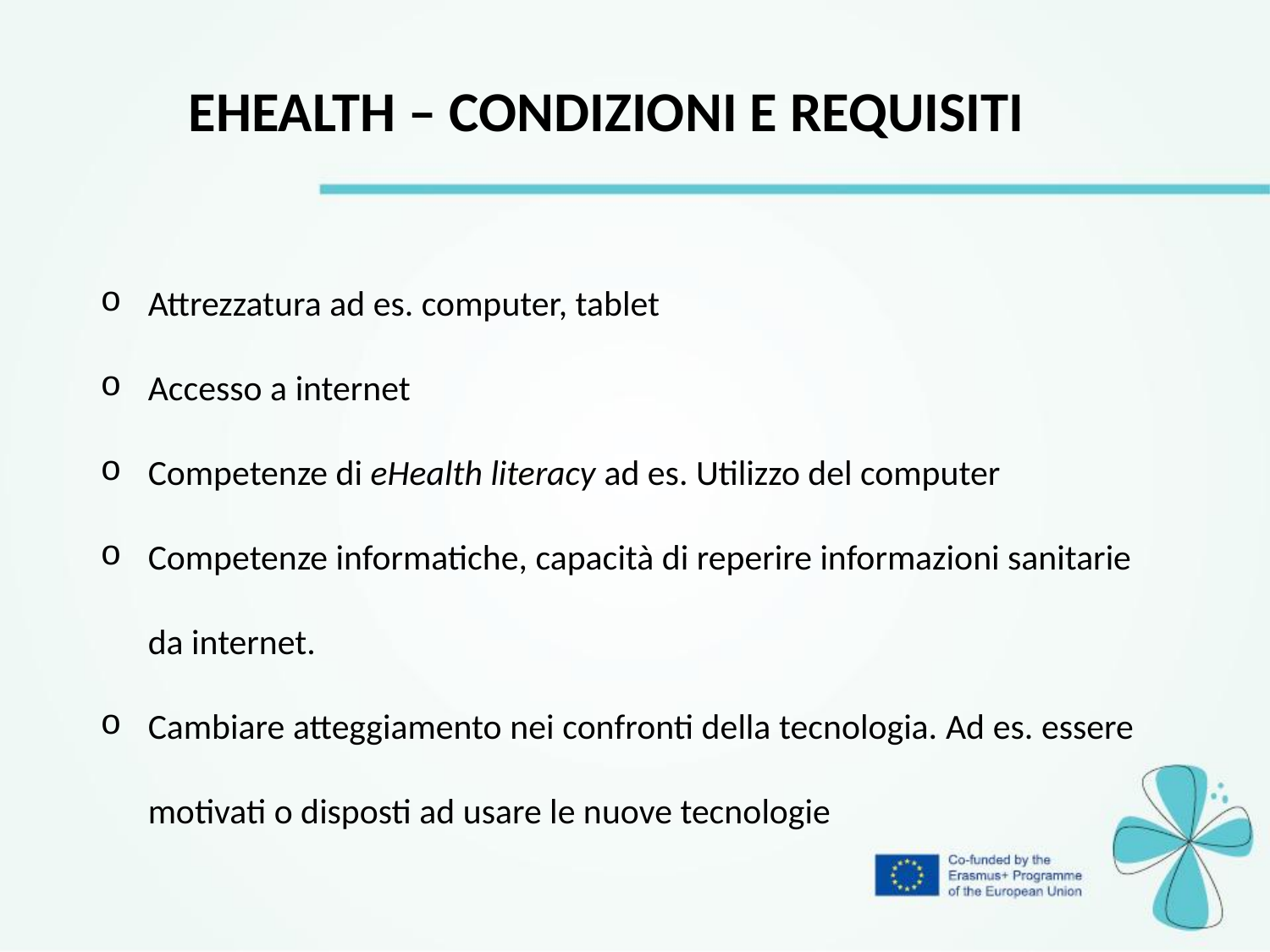

EHEALTH – CONDIZIONI E REQUISITI
Attrezzatura ad es. computer, tablet
Accesso a internet
Competenze di eHealth literacy ad es. Utilizzo del computer
Competenze informatiche, capacità di reperire informazioni sanitarie da internet.
Cambiare atteggiamento nei confronti della tecnologia. Ad es. essere motivati o disposti ad usare le nuove tecnologie